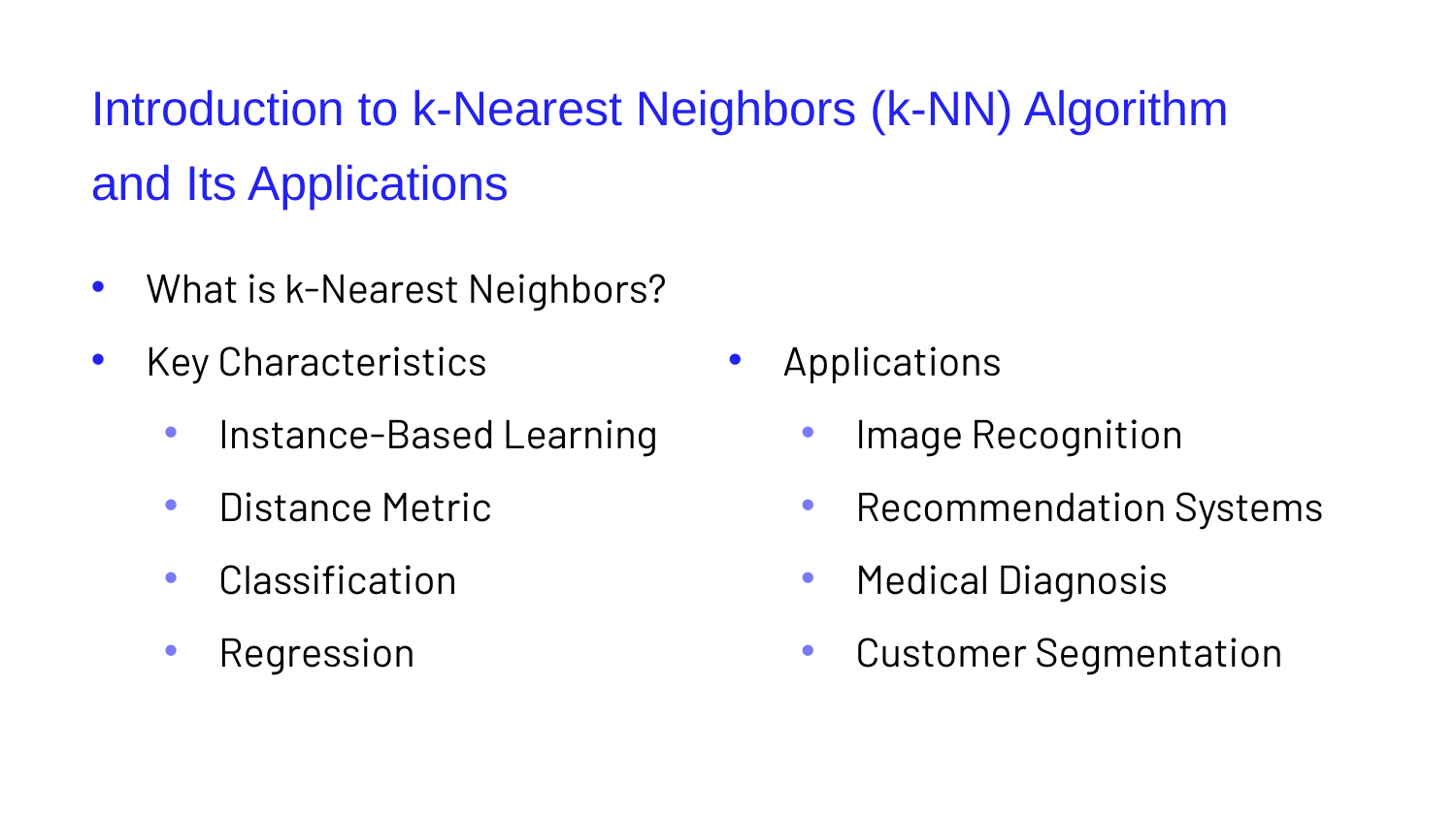

Introduction to k-Nearest Neighbors (k-NN) Algorithm and Its Applications
What is k-Nearest Neighbors?
Key Characteristics
Instance-Based Learning
Distance Metric
Classification
Regression

Applications
Image Recognition
Recommendation Systems
Medical Diagnosis
Customer Segmentation